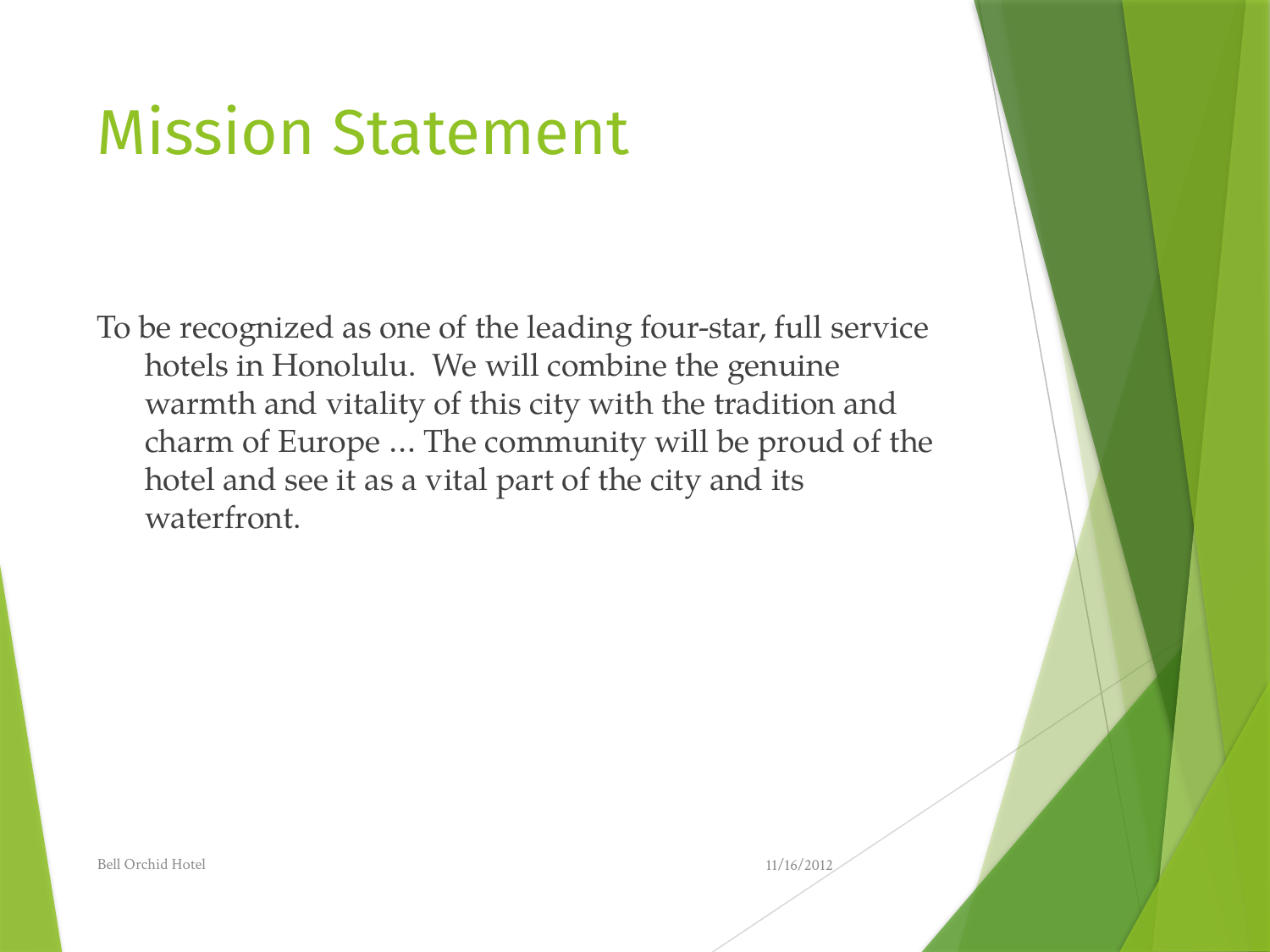

# Mission Statement
To be recognized as one of the leading four-star, full service hotels in Honolulu.  We will combine the genuine warmth and vitality of this city with the tradition and charm of Europe … The community will be proud of the hotel and see it as a vital part of the city and its waterfront.
Bell Orchid Hotel
11/16/2012